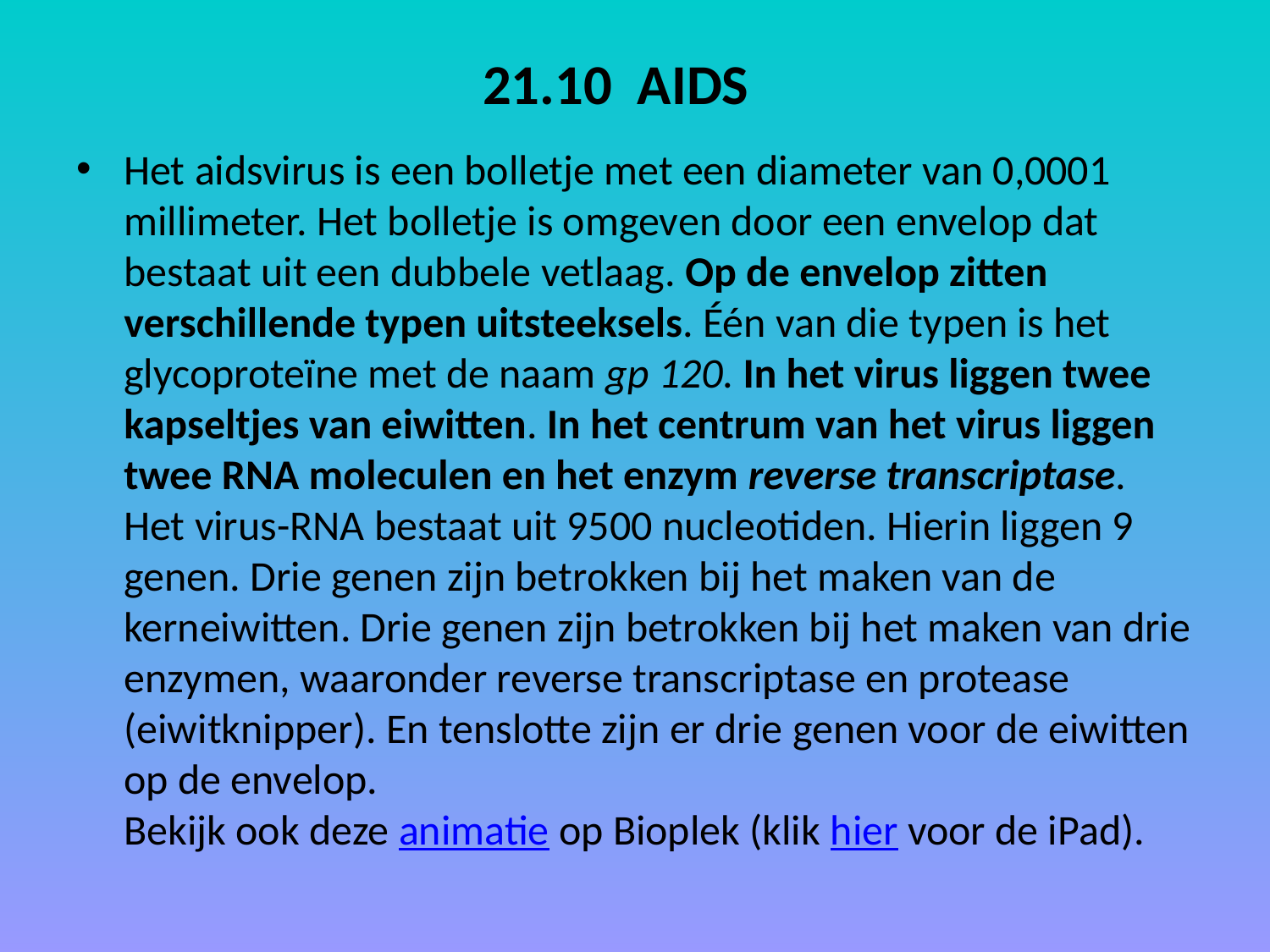

# 21.10  AIDS
Het aidsvirus is een bolletje met een diameter van 0,0001 millimeter. Het bolletje is omgeven door een envelop dat bestaat uit een dubbele vetlaag. Op de envelop zitten verschillende typen uitsteeksels. Één van die typen is het glycoproteïne met de naam gp 120. In het virus liggen twee kapseltjes van eiwitten. In het centrum van het virus liggen twee RNA moleculen en het enzym reverse transcriptase. Het virus-RNA bestaat uit 9500 nucleotiden. Hierin liggen 9 genen. Drie genen zijn betrokken bij het maken van de kerneiwitten. Drie genen zijn betrokken bij het maken van drie enzymen, waaronder reverse transcriptase en protease (eiwitknipper). En tenslotte zijn er drie genen voor de eiwitten op de envelop.
Bekijk ook deze animatie op Bioplek (klik hier voor de iPad).